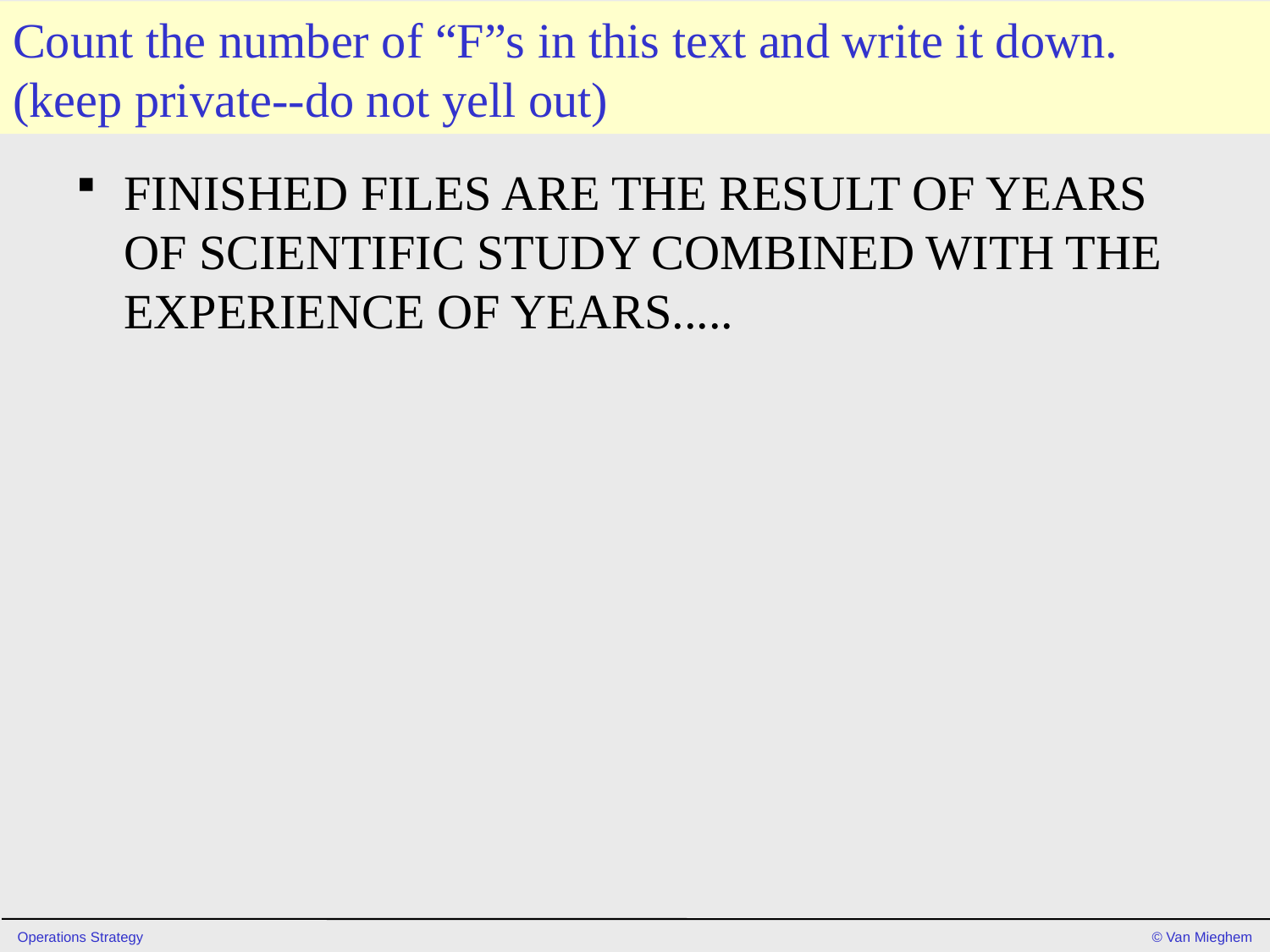

# Count the number of “F”s in this text and write it down. (keep private--do not yell out)
FINISHED FILES ARE THE RESULT OF YEARS OF SCIENTIFIC STUDY COMBINED WITH THE EXPERIENCE OF YEARS.....